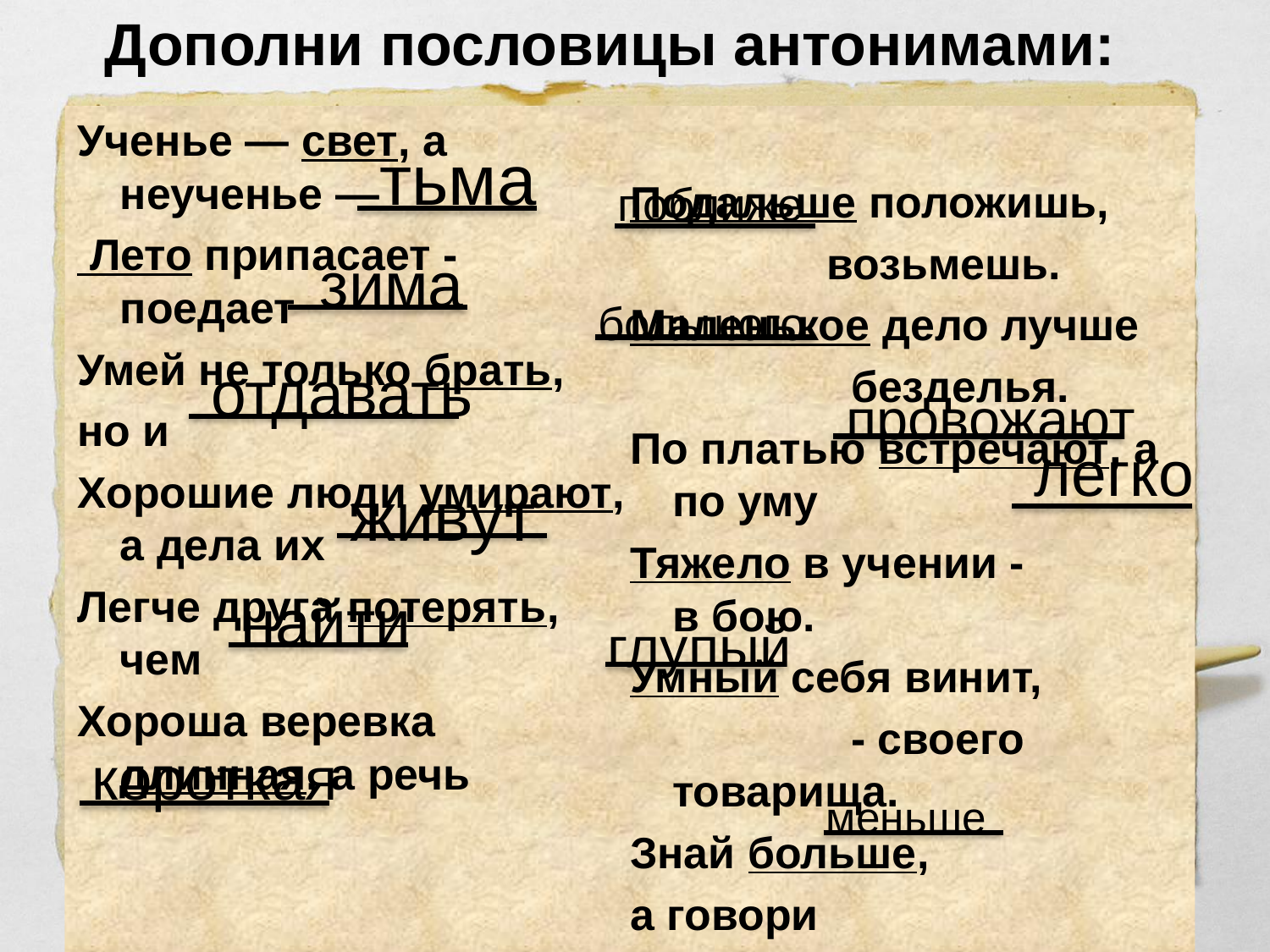

Дополни пословицы антонимами:
Ученье — свет, а неученье —
 Лето припасает -       поедает
Умей не только брать,
но и
Хорошие люди умирают, а дела их
Легче друга потерять, чем
Хороша веревка длинная, а речь

Подальше положишь,
                возьмешь.
Маленькое дело лучше
                  безделья.
По платью встречают, а по уму
Тяжело в учении -             в бою.
Умный себя винит,
                  - своего товарища.
Знай больше,
а говори

тьма
поближе
зима
большого
отдавать
провожают
легко
живут
найти
глупый
короткая
меньше